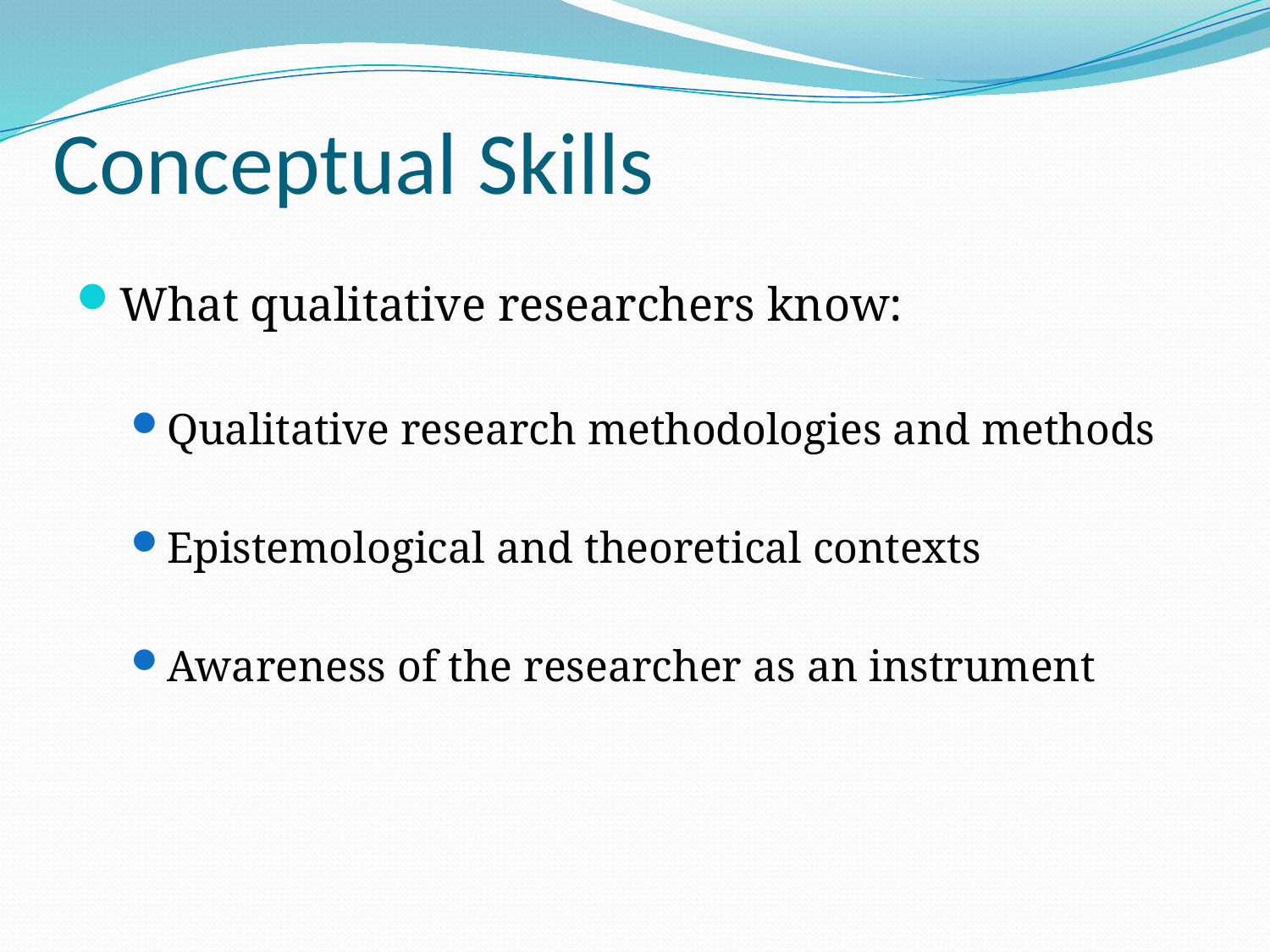

# Conceptual Skills
What qualitative researchers know:

Qualitative research methodologies and methods

Epistemological and theoretical contexts

Awareness of the researcher as an instrument